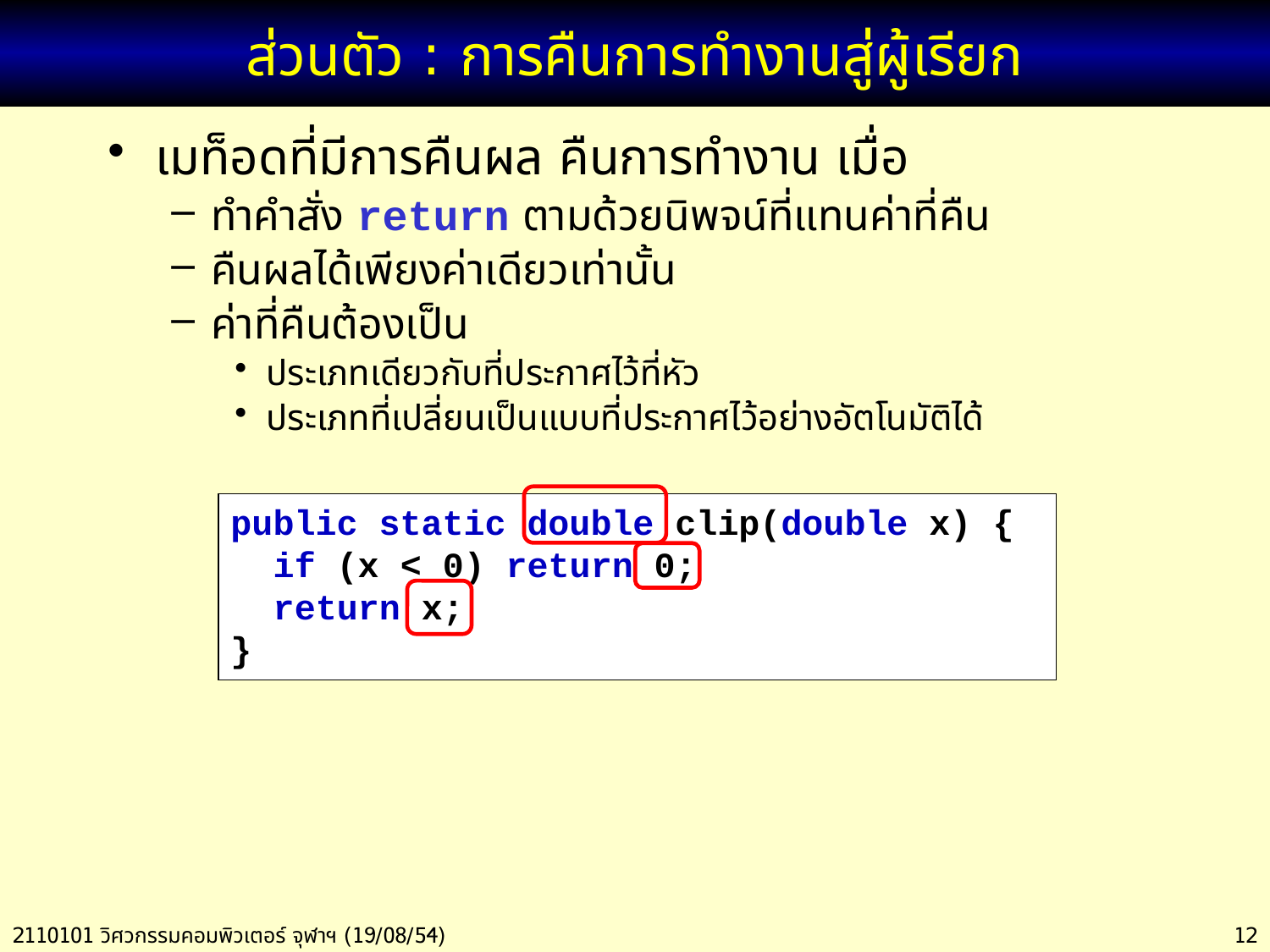

# ส่วนตัว : การคืนการทำงานสู่ผู้เรียก
เมท็อดที่มีการคืนผล คืนการทำงาน เมื่อ
ทำคำสั่ง return ตามด้วยนิพจน์ที่แทนค่าที่คืน
คืนผลได้เพียงค่าเดียวเท่านั้น
ค่าที่คืนต้องเป็น
ประเภทเดียวกับที่ประกาศไว้ที่หัว
ประเภทที่เปลี่ยนเป็นแบบที่ประกาศไว้อย่างอัตโนมัติได้

public static double clip(double x) {
  if (x < 0) return 0;
  return x;
}